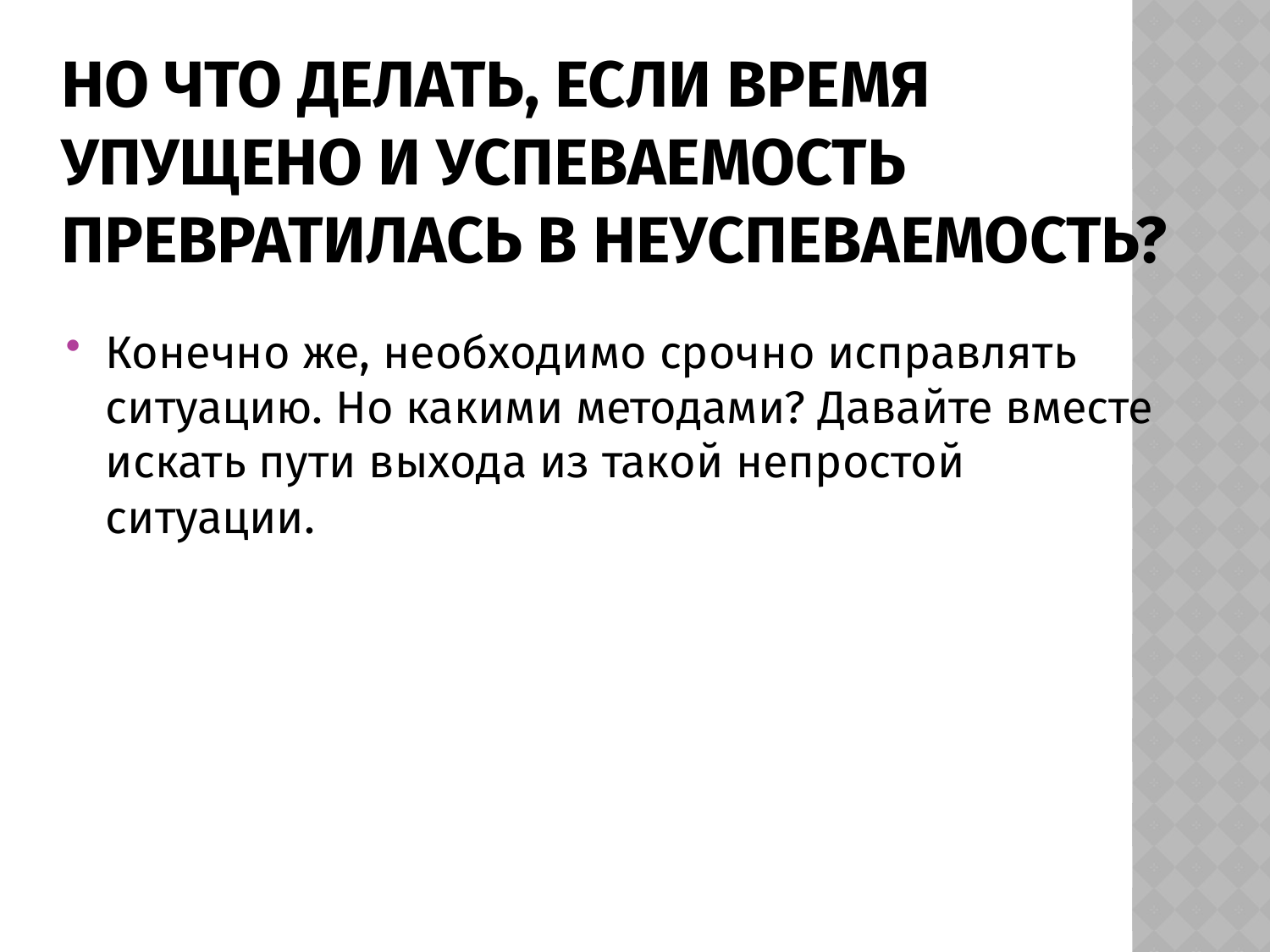

# Но что делать, если время упущено и успеваемость превратилась в неуспеваемость?
Конечно же, необходимо срочно исправлять ситуацию. Но какими методами? Давайте вместе искать пути выхода из такой непростой ситуации.